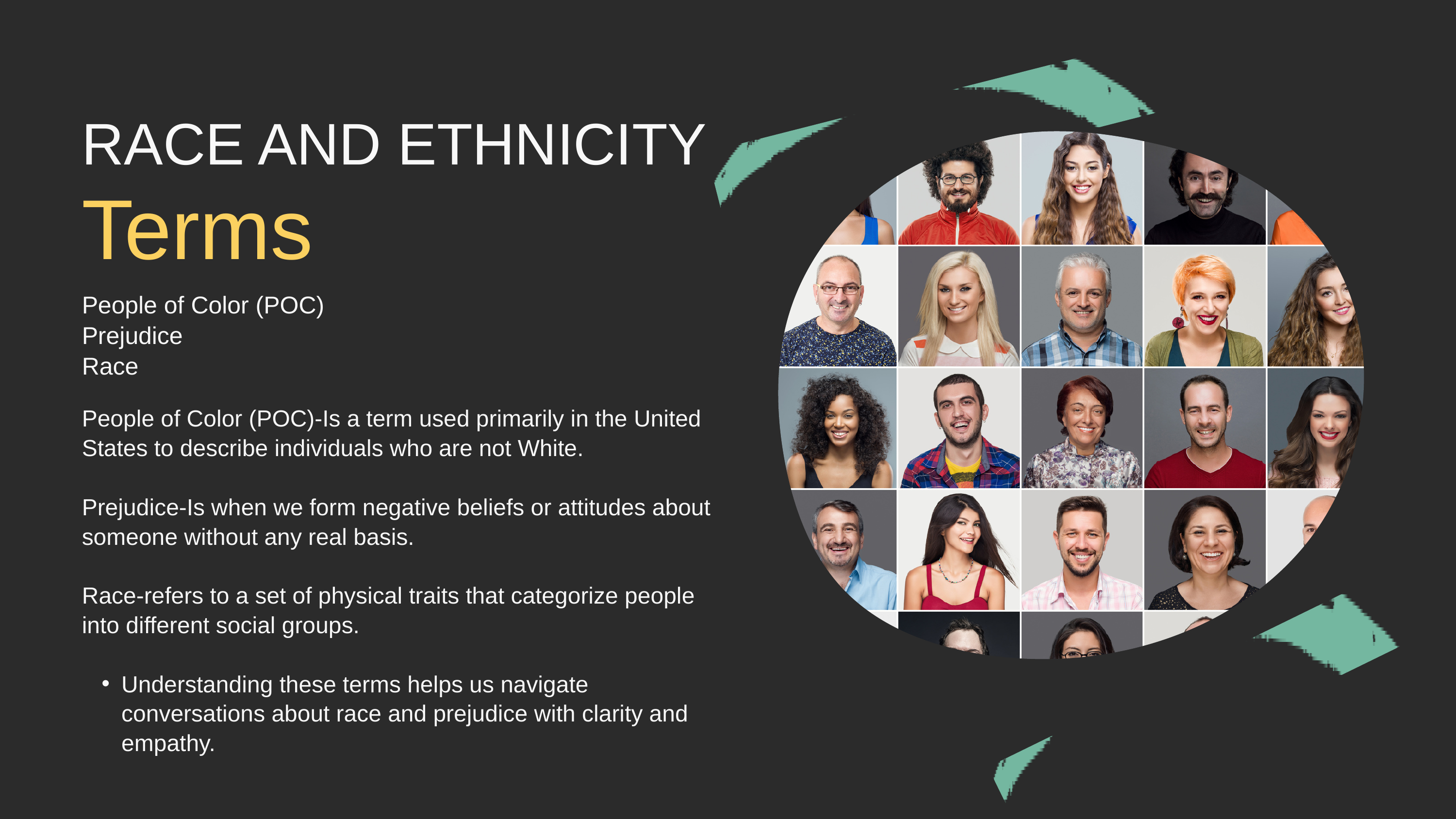

RACE AND ETHNICITY

Terms
People of Color (POC)
Prejudice
Race

People of Color (POC)-Is a term used primarily in the United States to describe individuals who are not White.

Prejudice-Is when we form negative beliefs or attitudes about someone without any real basis.

Race-refers to a set of physical traits that categorize people into different social groups.

Understanding these terms helps us navigate conversations about race and prejudice with clarity and empathy.